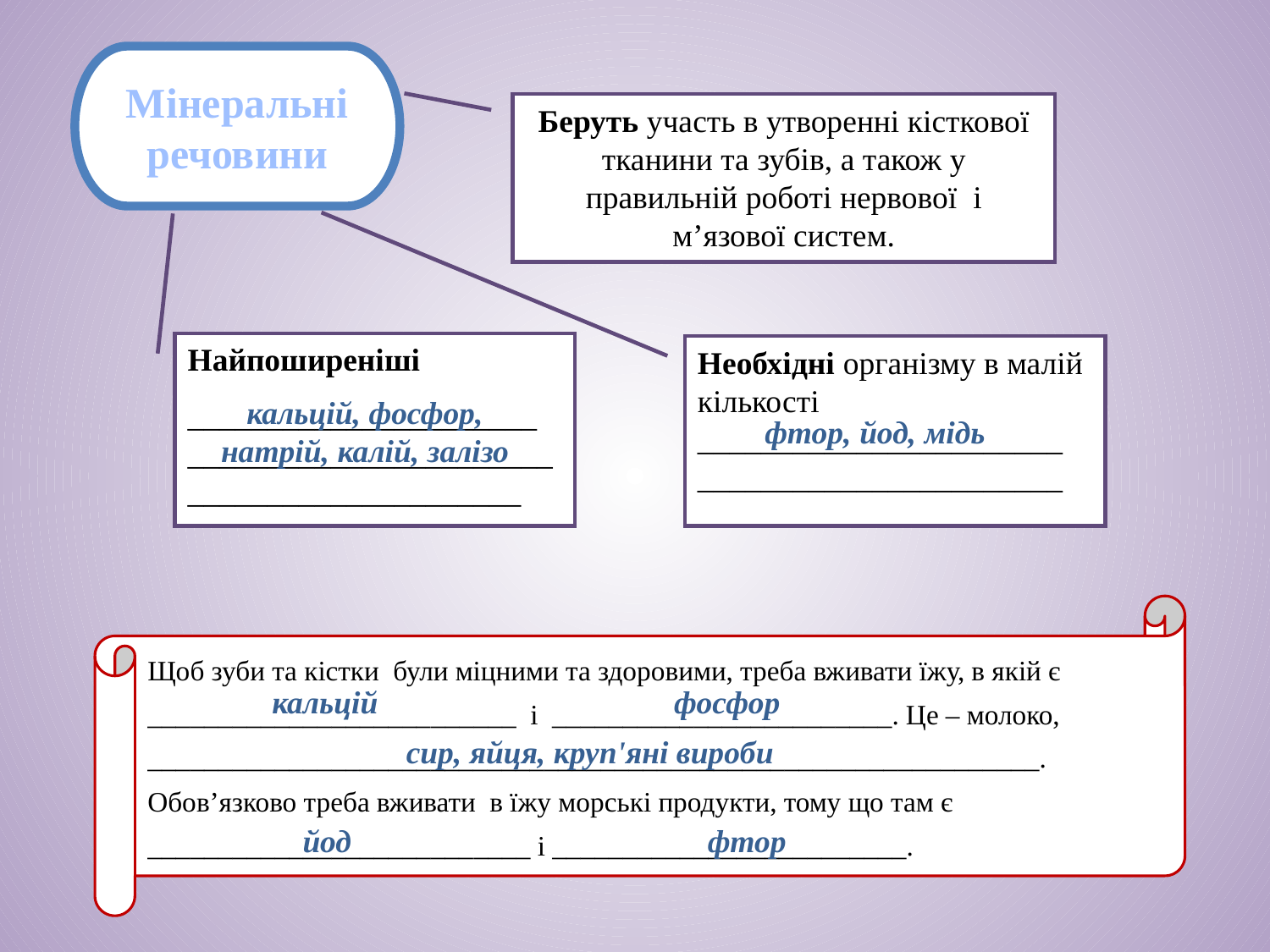

Мінеральні речовини
Беруть участь в утворенні кісткової тканини та зубів, а також у правильній роботі нервової  і м’язової систем.
Найпоширеніші
______________________ ____________________________________________
Необхідні організму в малій кількості _______________________ _______________________
кальцій, фосфор, натрій, калій, залізо
фтор, йод, мідь
Щоб зуби та кістки  були міцними та здоровими, треба вживати їжу, в якій є __________________________  і  ________________________. Це – молоко, _______________________________________________________________.
Обов’язково треба вживати  в їжу морські продукти, тому що там є ___________________________ і _________________________.
кальцій
фосфор
сир, яйця, круп'яні вироби
йод
фтор